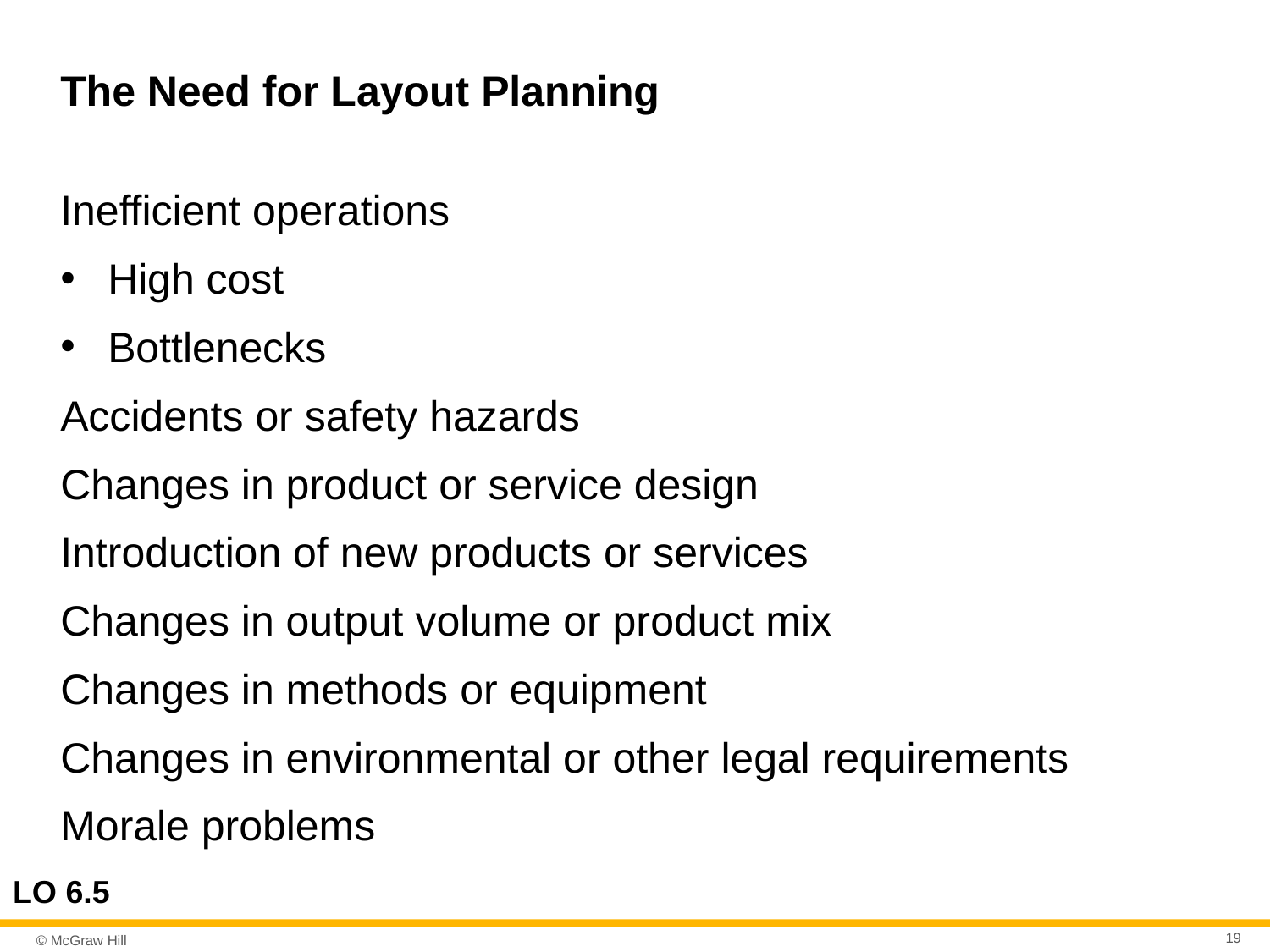

# The Need for Layout Planning
Inefficient operations
High cost
Bottlenecks
Accidents or safety hazards
Changes in product or service design
Introduction of new products or services
Changes in output volume or product mix
Changes in methods or equipment
Changes in environmental or other legal requirements
Morale problems
LO 6.5